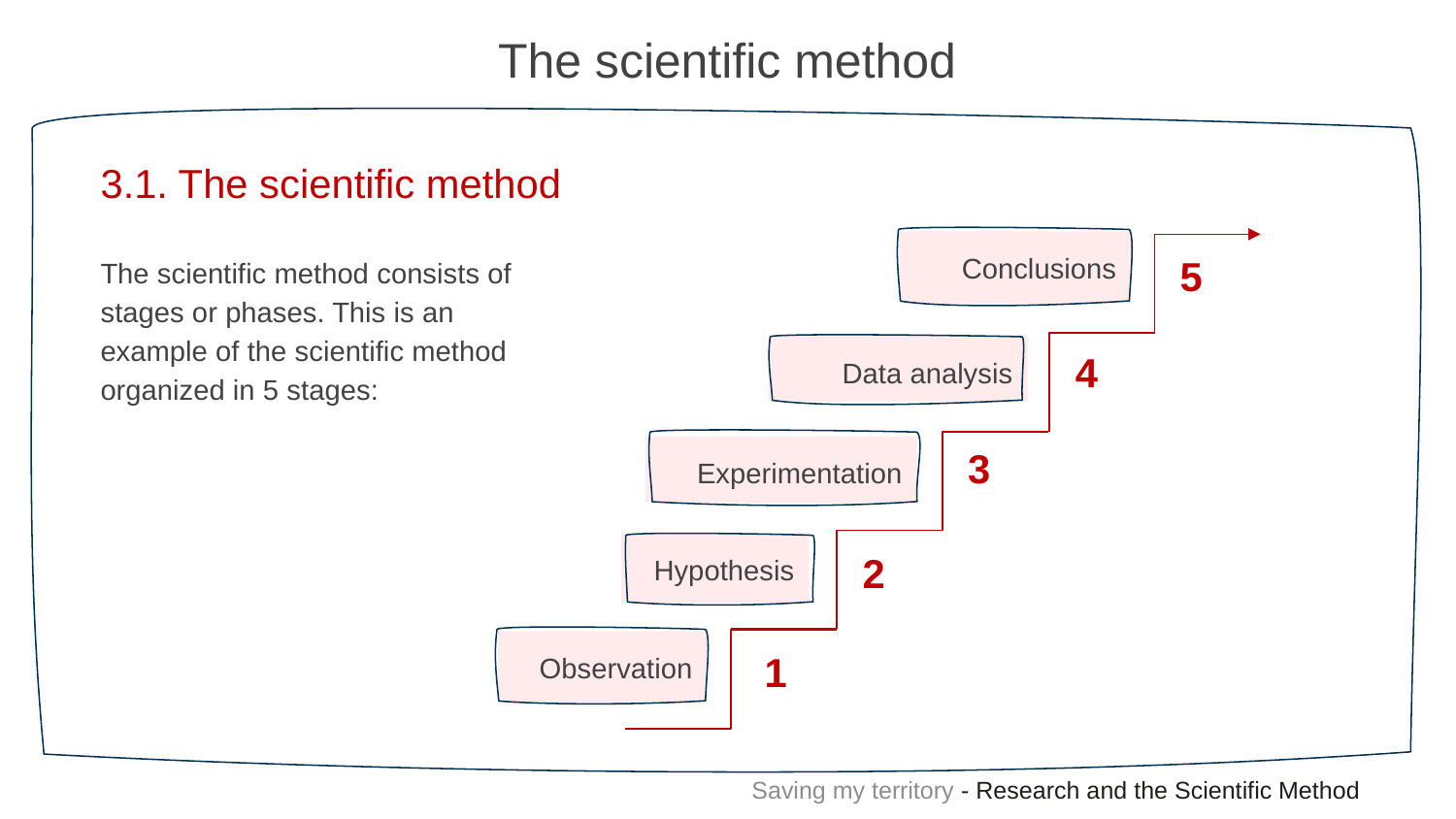

The scientific method

3.1. The scientific method

Conclusions
The scientific method consists of stages or phases. This is an example of the scientific method organized in 5 stages:

5
4

Data analysis

3

Experimentation

Hypothesis

2

Observation
1
Saving my territory - Research and the Scientific Method